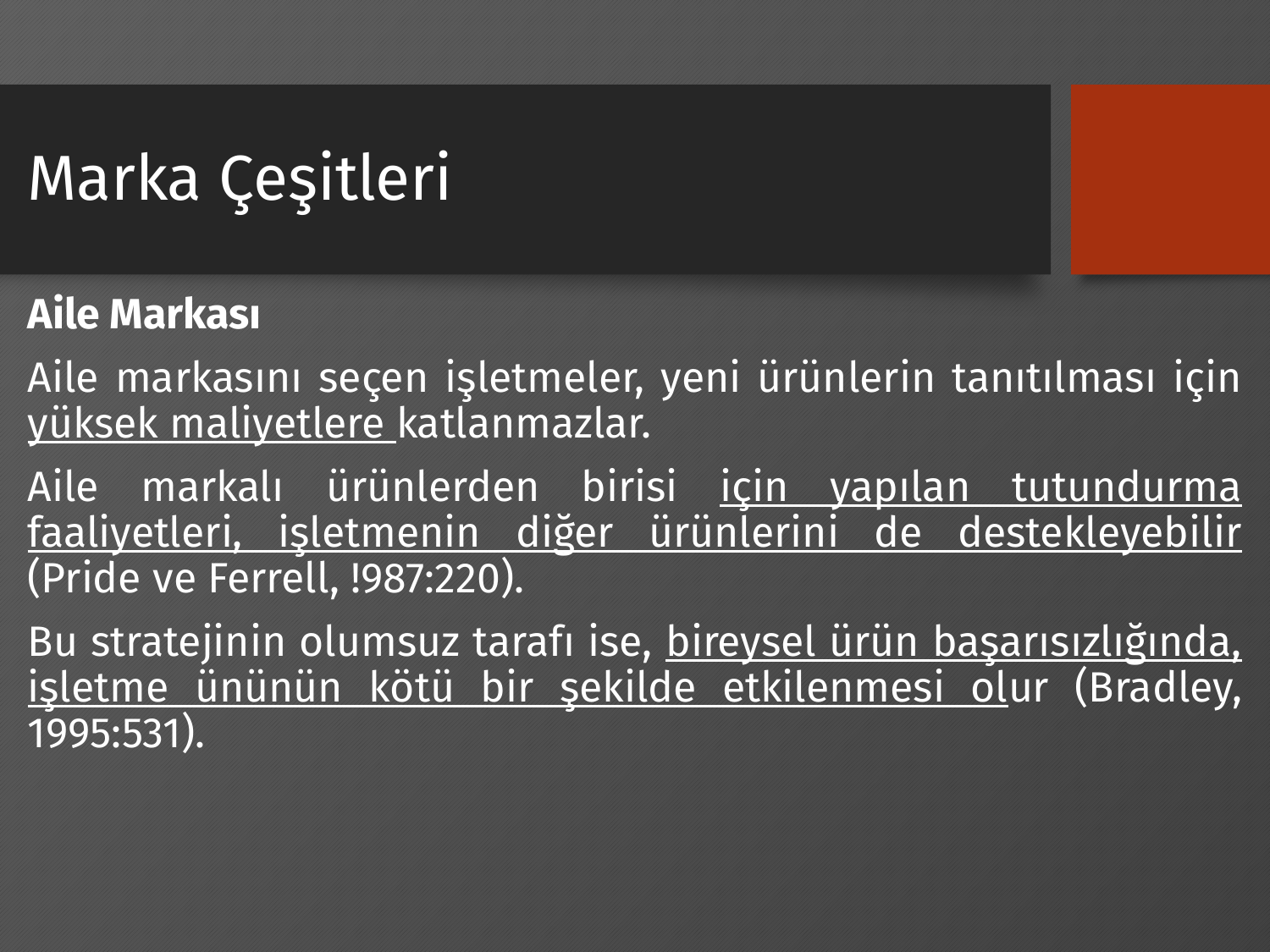

# Marka Çeşitleri
Aile Markası
Aile markasını seçen işletmeler, yeni ürünlerin tanıtılması için yüksek maliyetlere katlanmazlar.
Aile markalı ürünlerden birisi için yapılan tutundurma faaliyetleri, işletmenin diğer ürünlerini de destekleyebilir (Pride ve Ferrell, !987:220).
Bu stratejinin olumsuz tarafı ise, bireysel ürün başarısızlığında, işletme ününün kötü bir şekilde etkilenmesi olur (Bradley, 1995:531).